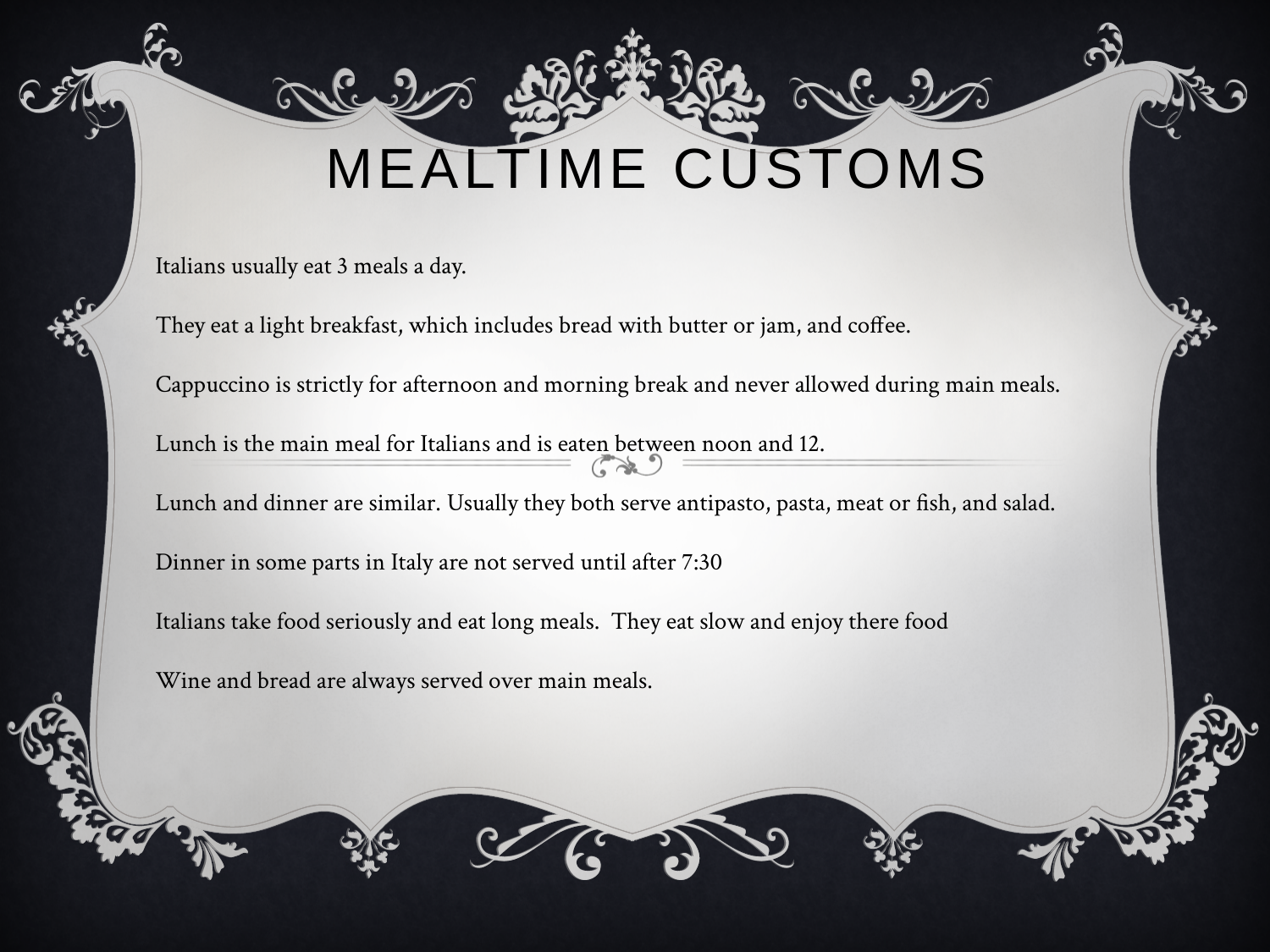

# Mealtime Customs
Italians usually eat 3 meals a day.

They eat a light breakfast, which includes bread with butter or jam, and coffee.

Cappuccino is strictly for afternoon and morning break and never allowed during main meals.

Lunch is the main meal for Italians and is eaten between noon and 12.

Lunch and dinner are similar. Usually they both serve antipasto, pasta, meat or fish, and salad.

Dinner in some parts in Italy are not served until after 7:30

Italians take food seriously and eat long meals.  They eat slow and enjoy there food

Wine and bread are always served over main meals.